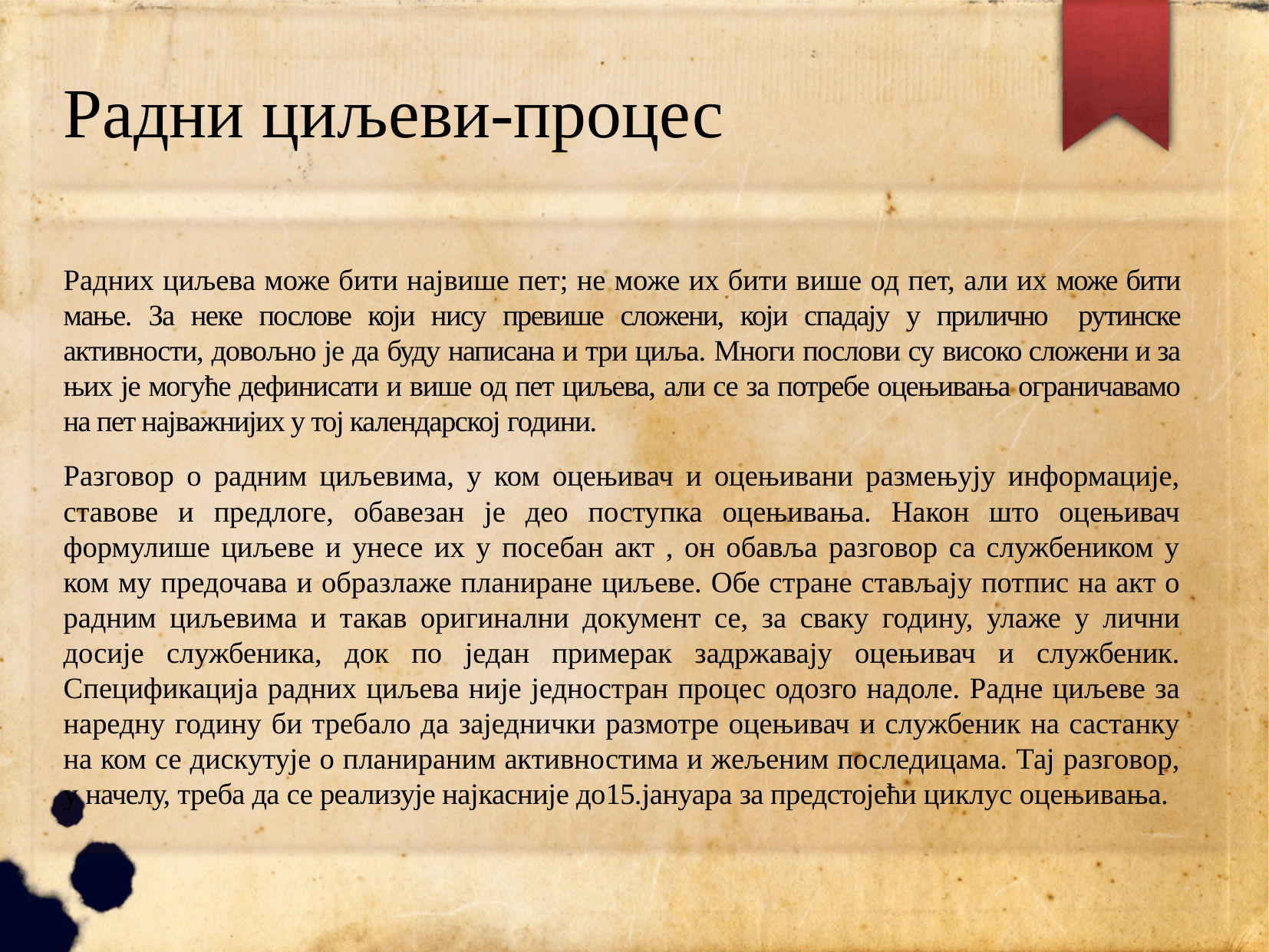

# Радни циљеви-процес

Радних циљева може бити највише пет; не може их бити више од пет, али их може бити мање. За неке послове који нису превише сложени, који спадају у прилично  рутинске активности, довољно је да буду написана и три циља. Многи послови су високо сложени и за њих је могуће дефинисати и више од пет циљева, али се за потребе оцењивања ограничавамо на пет најважнијих у тој календарској години.
Разговор о радним циљевима, у ком оцењивач и оцењивани размењују информације, ставове и предлоге, обавезан је део поступка оцењивања. Након што оцењивач формулише циљеве и унесе их у посебан акт , он обавља разговор са службеником у ком му предочава и образлаже планиране циљеве. Обе стране стављају потпис на акт о радним циљевима и такав оригинални документ се, за сваку годину, улаже у лични досије службеника, док по један примерак задржавају оцењивач и службеник. Спецификација радних циљева није једностран процес одозго надоле. Радне циљеве за наредну годину би требало да заједнички размотре оцењивач и службеник на састанку на ком се дискутује о планираним активностима и жељеним последицама. Тај разговор, у начелу, треба да се реализује најкасније до15.јануара за предстојећи циклус оцењивања.